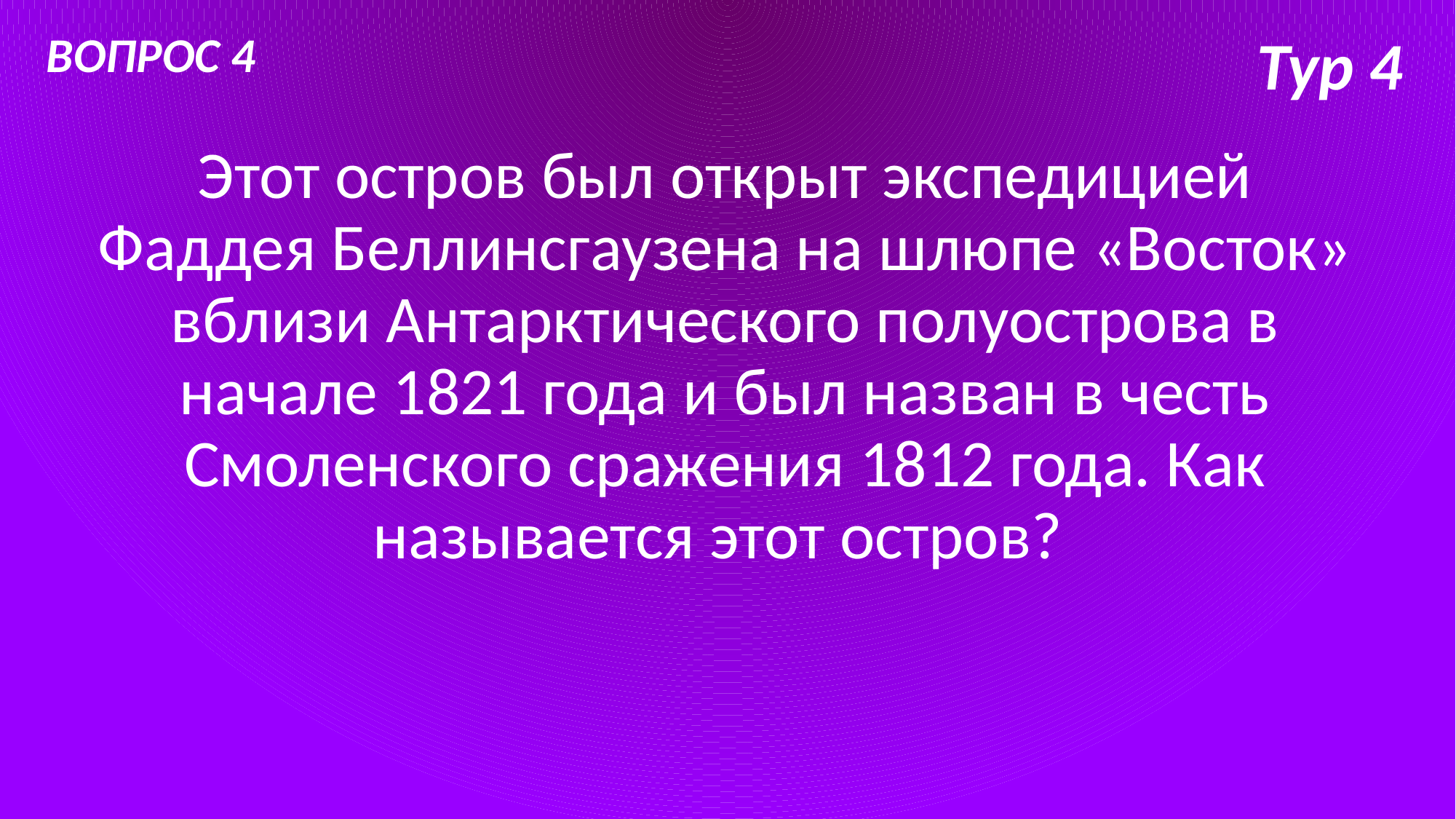

ВОПРОС 4
# Тур 4
Этот остров был открыт экспедицией Фаддея Беллинсгаузена на шлюпе «Восток» вблизи Антарктического полуострова в начале 1821 года и был назван в честь Смоленского сражения 1812 года. Как называется этот остров?